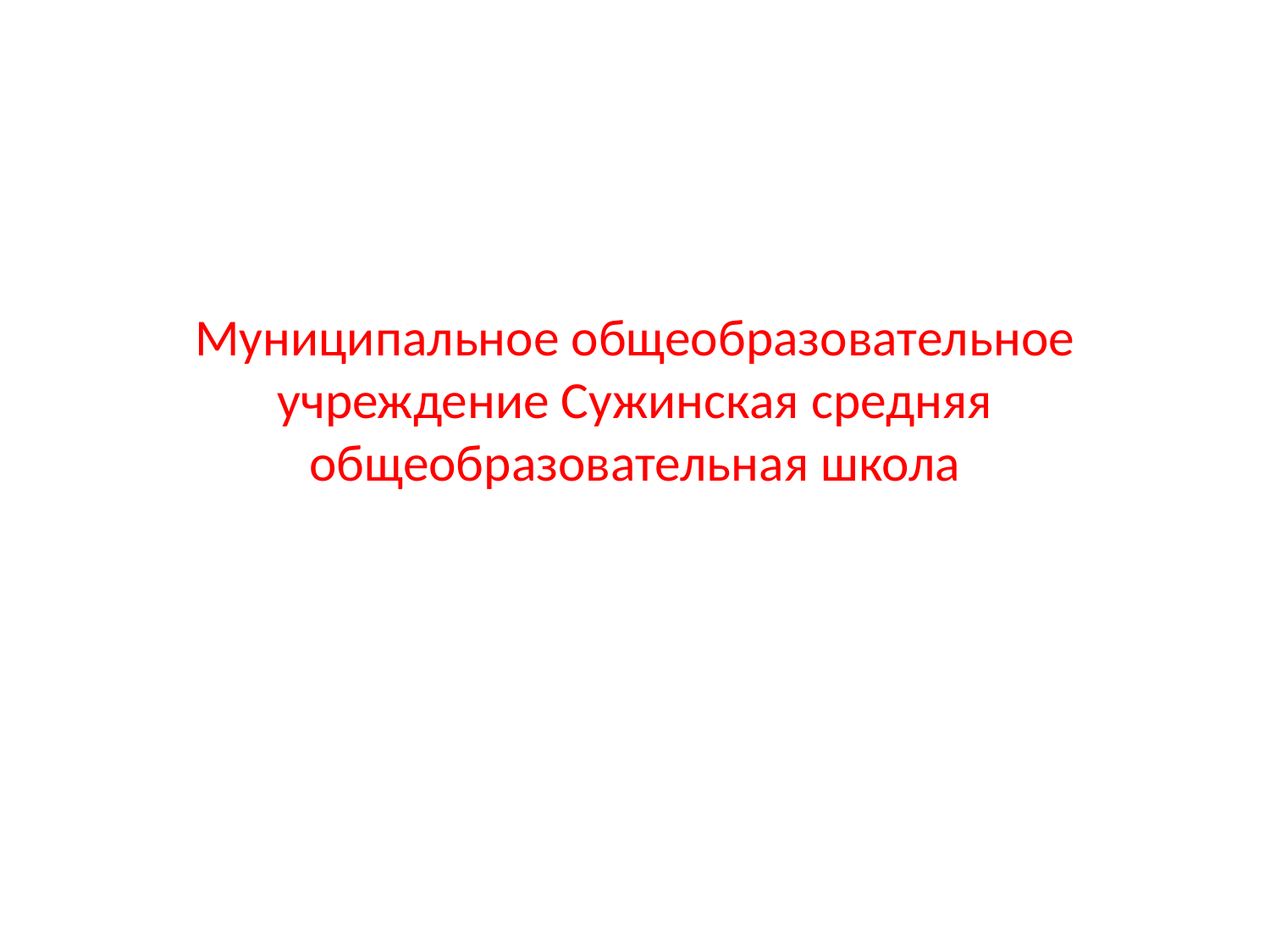

# Муниципальное общеобразовательное учреждение Сужинская средняя общеобразовательная школа